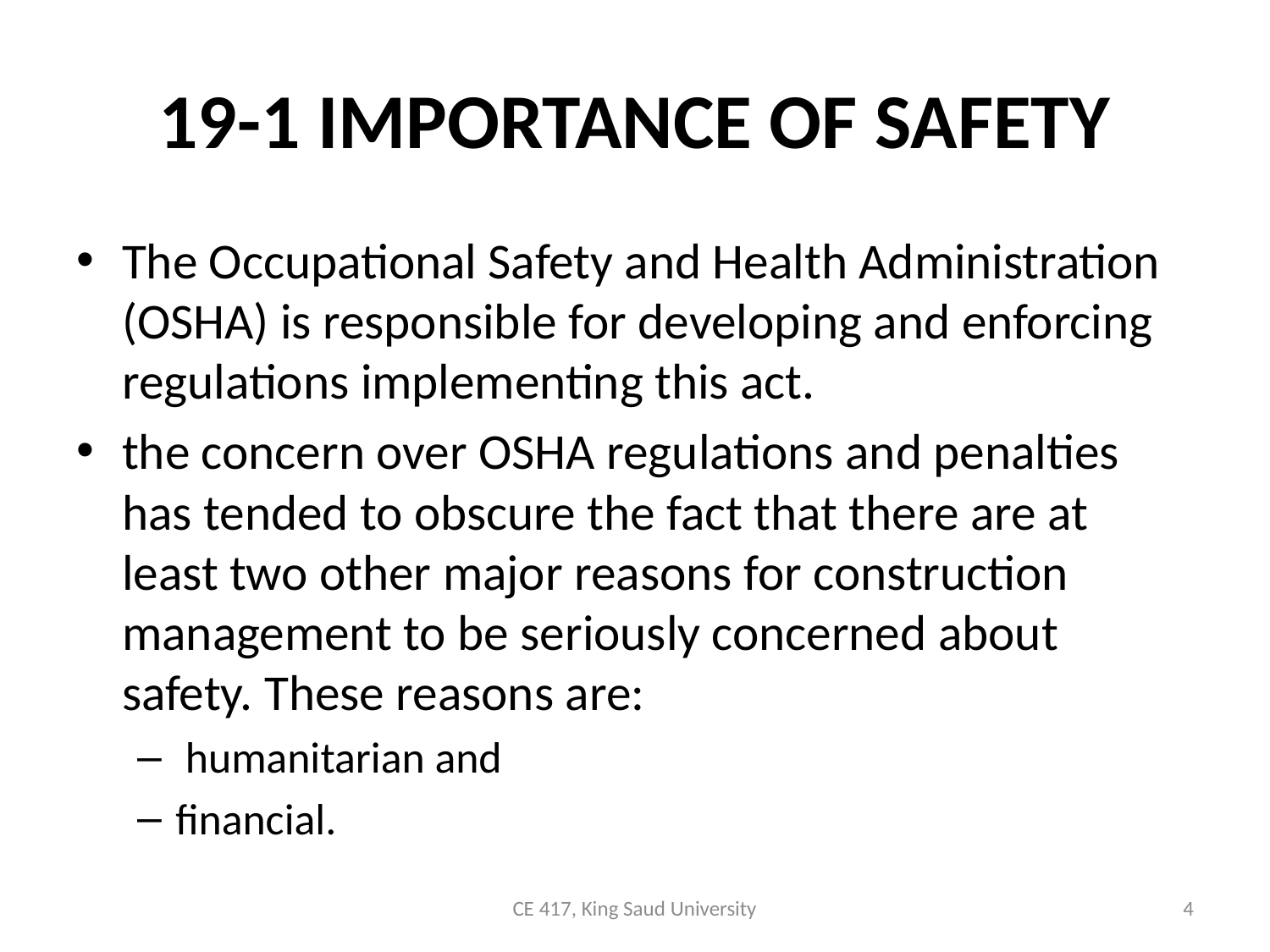

# 19-1 IMPORTANCE OF SAFETY
The Occupational Safety and Health Administration (OSHA) is responsible for developing and enforcing regulations implementing this act.
the concern over OSHA regulations and penalties has tended to obscure the fact that there are at least two other major reasons for construction management to be seriously concerned about safety. These reasons are:
 humanitarian and
financial.
CE 417, King Saud University
4